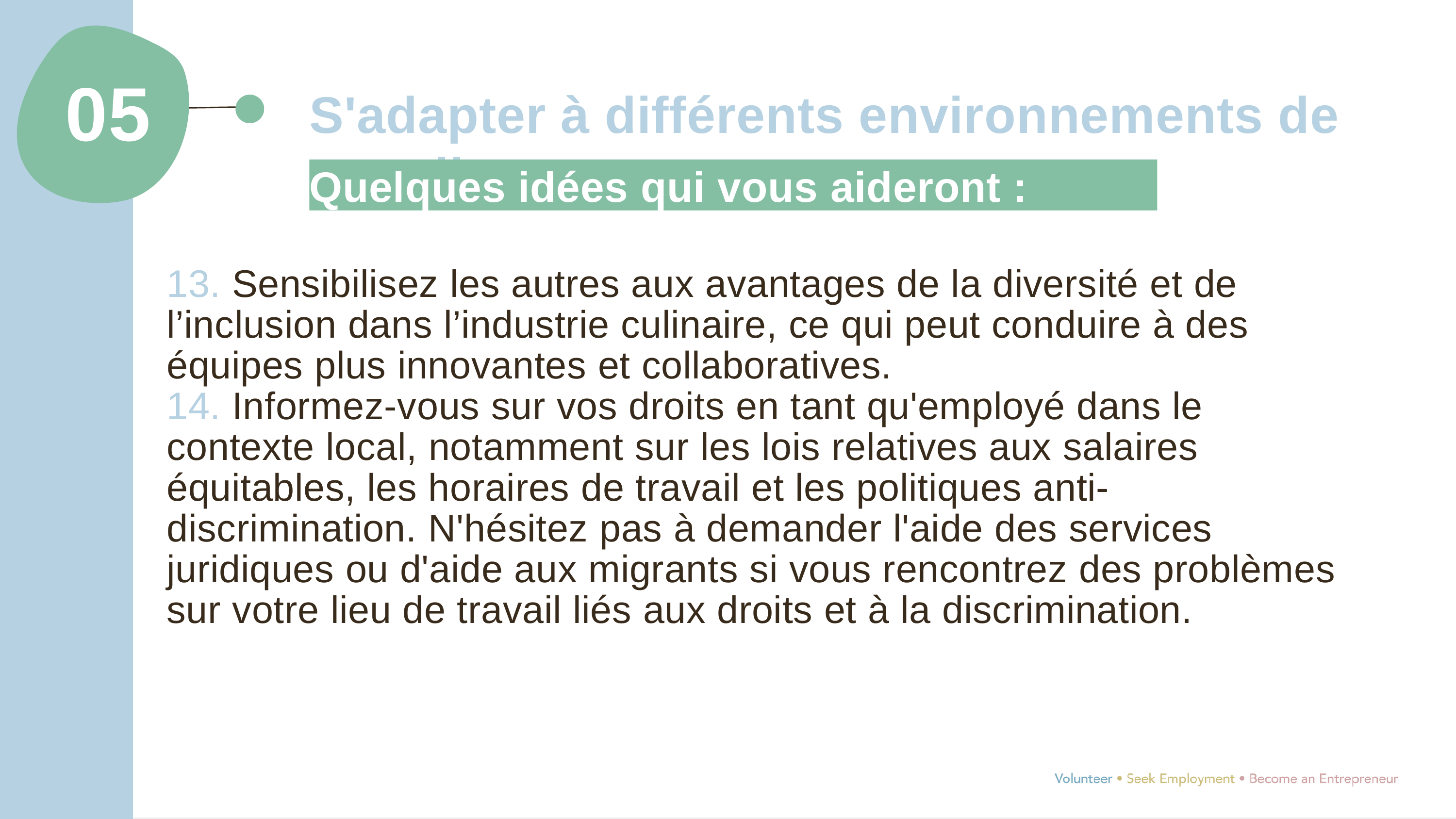

05
S'adapter à différents environnements de travail

Quelques idées qui vous aideront :
13. Sensibilisez les autres aux avantages de la diversité et de l’inclusion dans l’industrie culinaire, ce qui peut conduire à des équipes plus innovantes et collaboratives.
14. Informez-vous sur vos droits en tant qu'employé dans le contexte local, notamment sur les lois relatives aux salaires équitables, les horaires de travail et les politiques anti-discrimination. N'hésitez pas à demander l'aide des services juridiques ou d'aide aux migrants si vous rencontrez des problèmes sur votre lieu de travail liés aux droits et à la discrimination.